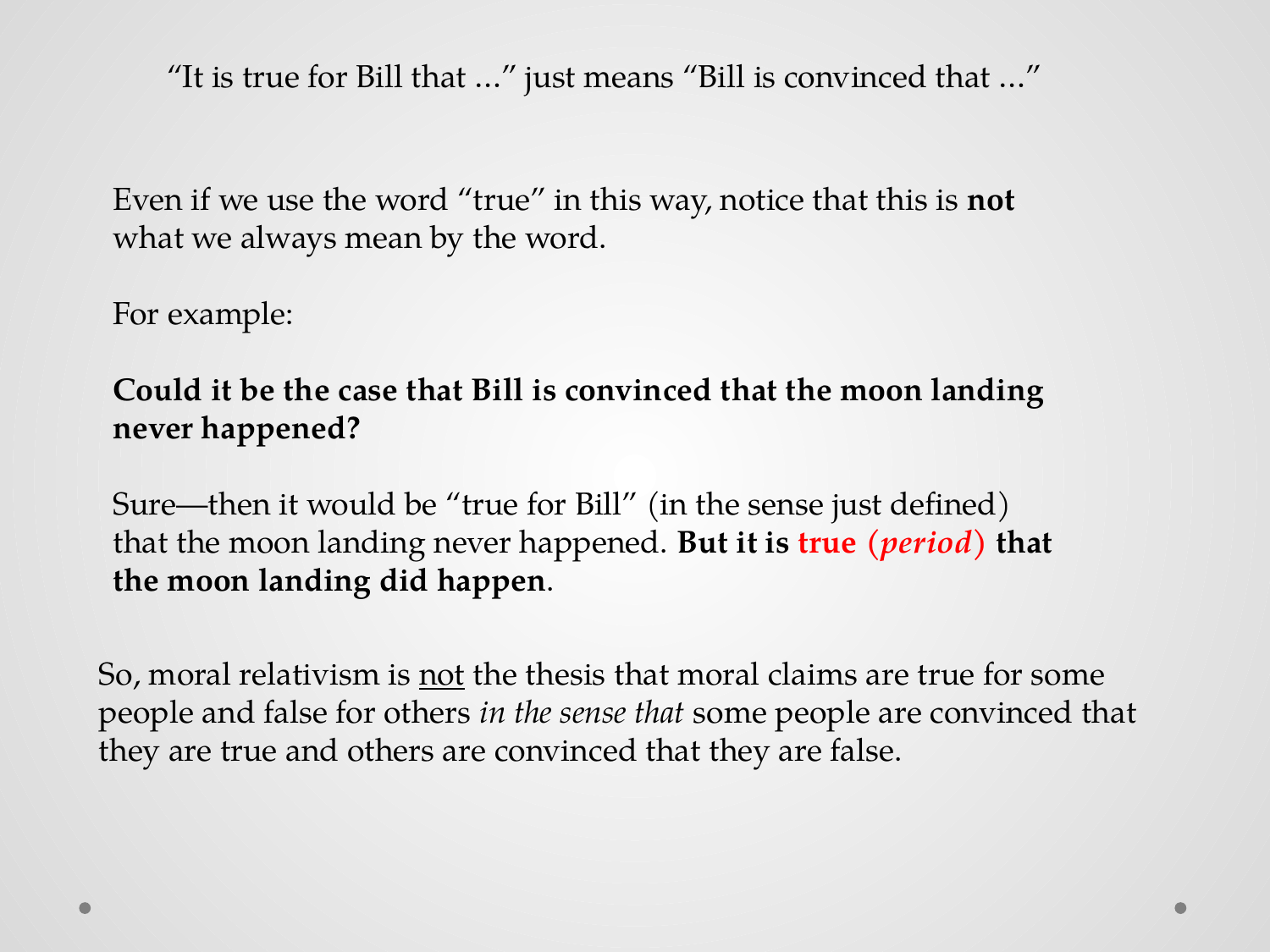

“It is true for Bill that …” just means “Bill is convinced that …”
Even if we use the word “true” in this way, notice that this is not what we always mean by the word.

For example:

Could it be the case that Bill is convinced that the moon landing never happened?

Sure—then it would be “true for Bill” (in the sense just defined) that the moon landing never happened. But it is true (period) that the moon landing did happen.
So, moral relativism is not the thesis that moral claims are true for some people and false for others in the sense that some people are convinced that they are true and others are convinced that they are false.